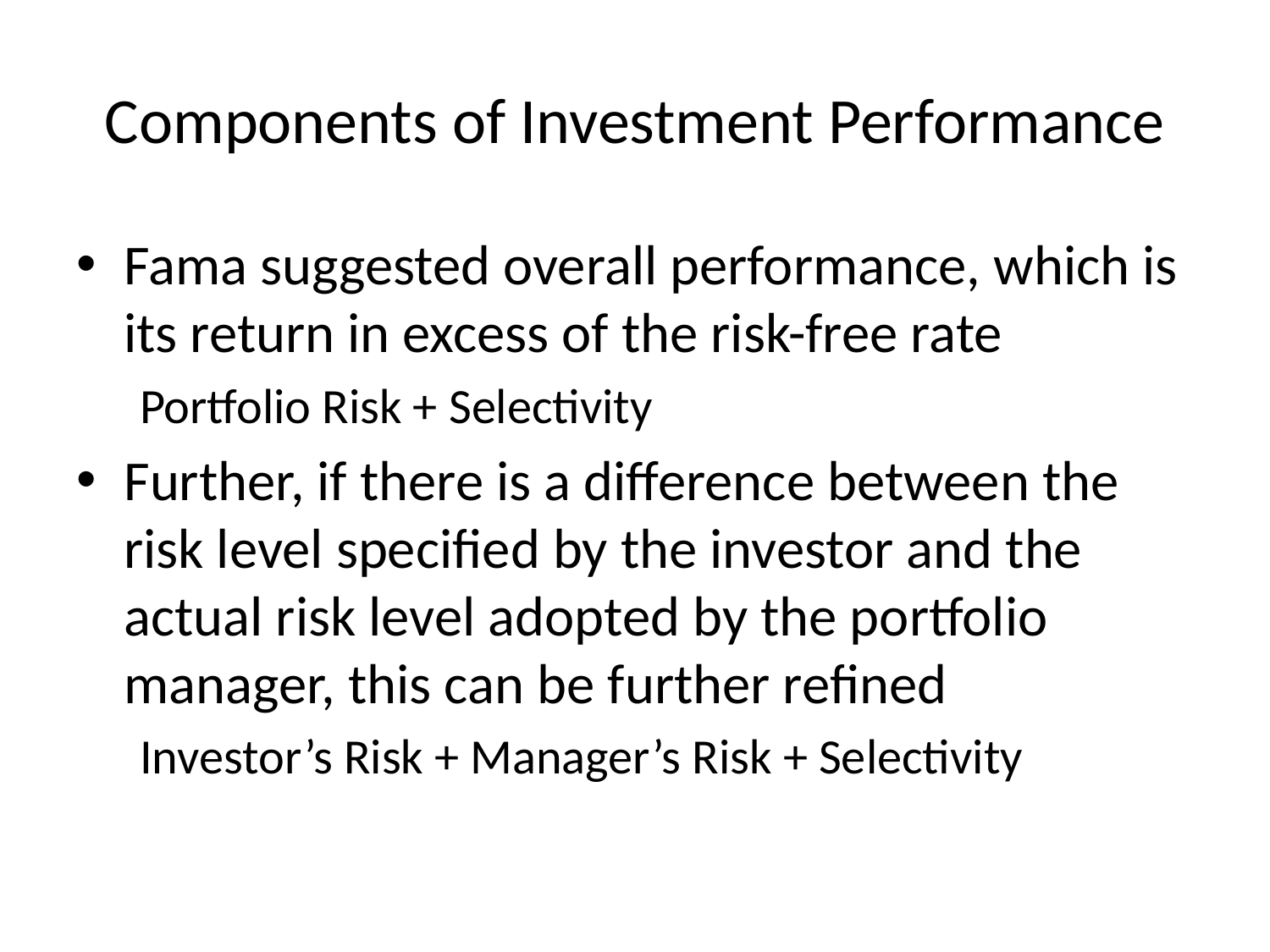

# Components of Investment Performance
Fama suggested overall performance, which is its return in excess of the risk-free rate
Portfolio Risk + Selectivity
Further, if there is a difference between the risk level specified by the investor and the actual risk level adopted by the portfolio manager, this can be further refined
Investor’s Risk + Manager’s Risk + Selectivity